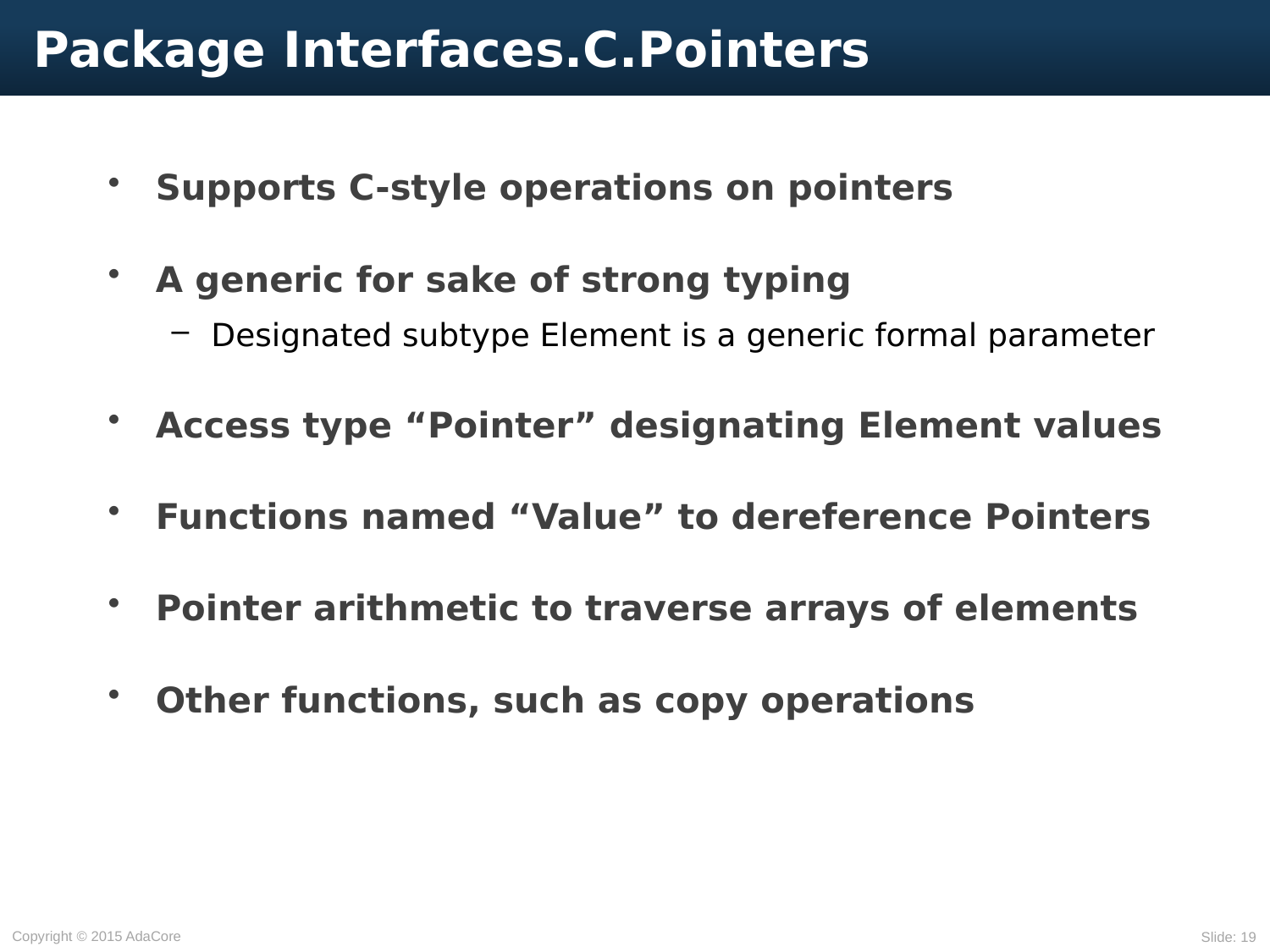

# Package Interfaces.C.Pointers
Supports C-style operations on pointers
A generic for sake of strong typing
Designated subtype Element is a generic formal parameter
Access type “Pointer” designating Element values
Functions named “Value” to dereference Pointers
Pointer arithmetic to traverse arrays of elements
Other functions, such as copy operations